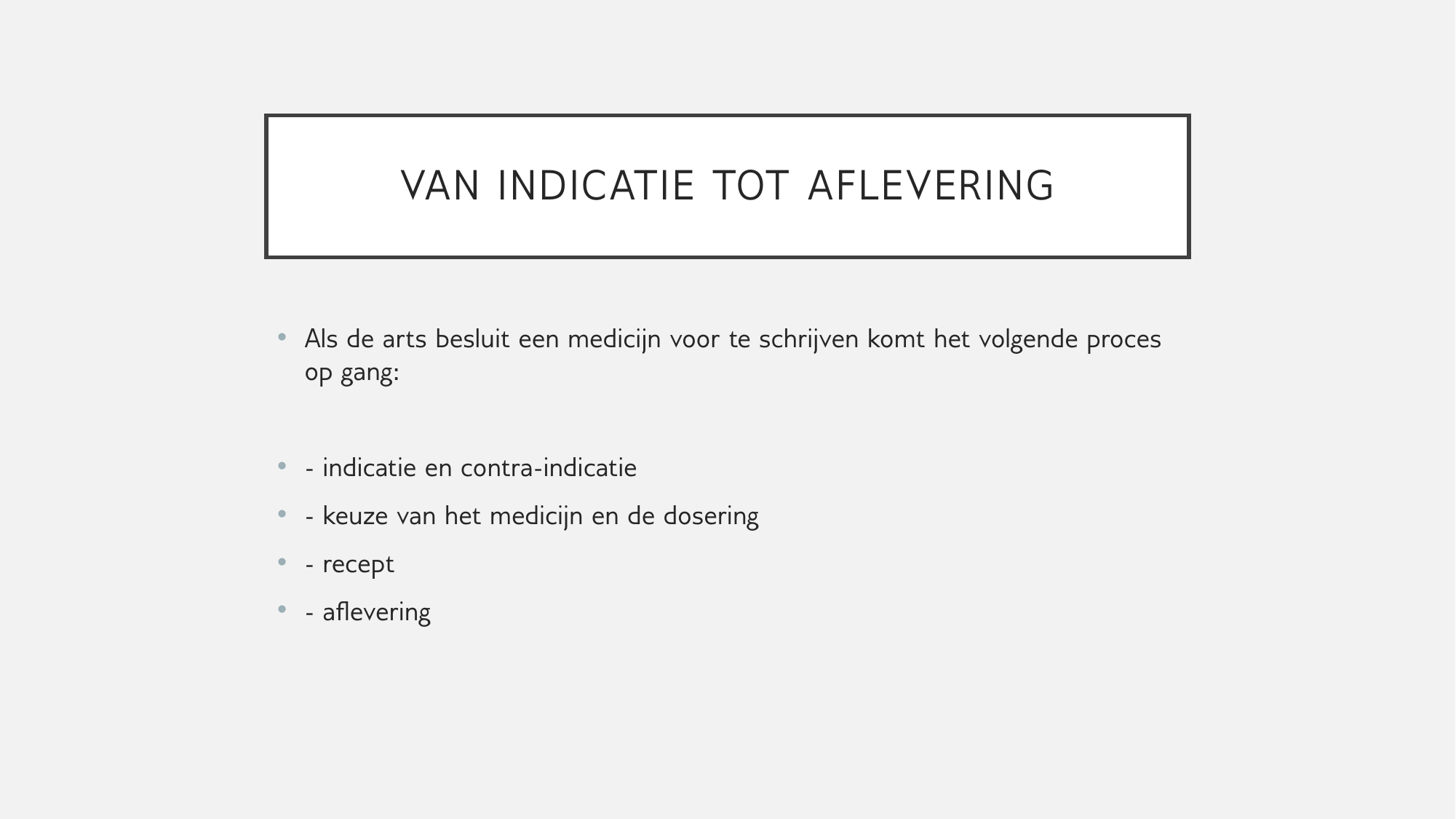

# Van indicatie tot aflevering
Als de arts besluit een medicijn voor te schrijven komt het volgende proces op gang:

- indicatie en contra-indicatie
- keuze van het medicijn en de dosering
- recept
- aflevering